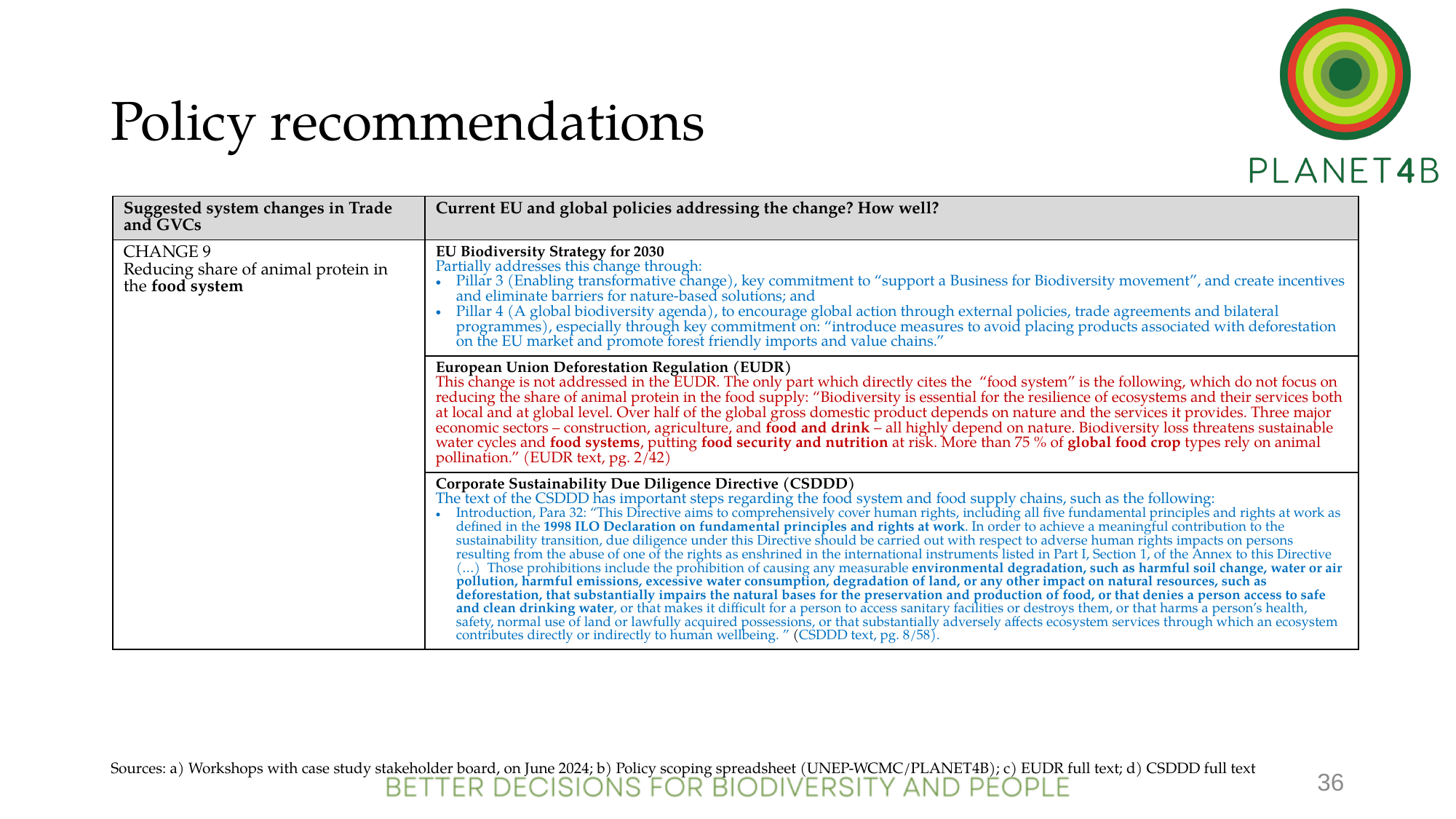

# Policy recommendations
| Suggested system changes in Trade and GVCs | Current EU and global policies addressing the change? How well? |
| --- | --- |
| CHANGE 9 Reducing share of animal protein in the food system | EU Biodiversity Strategy for 2030 Partially addresses this change through: Pillar 3 (Enabling transformative change), key commitment to “support a Business for Biodiversity movement”, and create incentives and eliminate barriers for nature-based solutions; and Pillar 4 (A global biodiversity agenda), to encourage global action through external policies, trade agreements and bilateral programmes), especially through key commitment on: “introduce measures to avoid placing products associated with deforestation on the EU market and promote forest friendly imports and value chains.” |
|  | European Union Deforestation Regulation (EUDR) This change is not addressed in the EUDR. The only part which directly cites the “food system” is the following, which do not focus on reducing the share of animal protein in the food supply: “Biodiversity is essential for the resilience of ecosystems and their services both at local and at global level. Over half of the global gross domestic product depends on nature and the services it provides. Three major economic sectors – construction, agriculture, and food and drink – all highly depend on nature. Biodiversity loss threatens sustainable water cycles and food systems, putting food security and nutrition at risk. More than 75 % of global food crop types rely on animal pollination.” (EUDR text, pg. 2/42) |
|  | Corporate Sustainability Due Diligence Directive (CSDDD) The text of the CSDDD has important steps regarding the food system and food supply chains, such as the following: Introduction, Para 32: “This Directive aims to comprehensively cover human rights, including all five fundamental principles and rights at work as defined in the 1998 ILO Declaration on fundamental principles and rights at work. In order to achieve a meaningful contribution to the sustainability transition, due diligence under this Directive should be carried out with respect to adverse human rights impacts on persons resulting from the abuse of one of the rights as enshrined in the international instruments listed in Part I, Section 1, of the Annex to this Directive  (…) Those prohibitions include the prohibition of causing any measurable environmental degradation, such as harmful soil change, water or air pollution, harmful emissions, excessive water consumption, degradation of land, or any other impact on natural resources, such as deforestation, that substantially impairs the natural bases for the preservation and production of food, or that denies a person access to safe and clean drinking water, or that makes it difficult for a person to access sanitary facilities or destroys them, or that harms a person’s health, safety, normal use of land or lawfully acquired possessions, or that substantially adversely affects ecosystem services through which an ecosystem contributes directly or indirectly to human wellbeing. ” (CSDDD text, pg. 8/58). |

Sources: a) Workshops with case study stakeholder board, on June 2024; b) Policy scoping spreadsheet (UNEP-WCMC/PLANET4B); c) EUDR full text; d) CSDDD full text
36